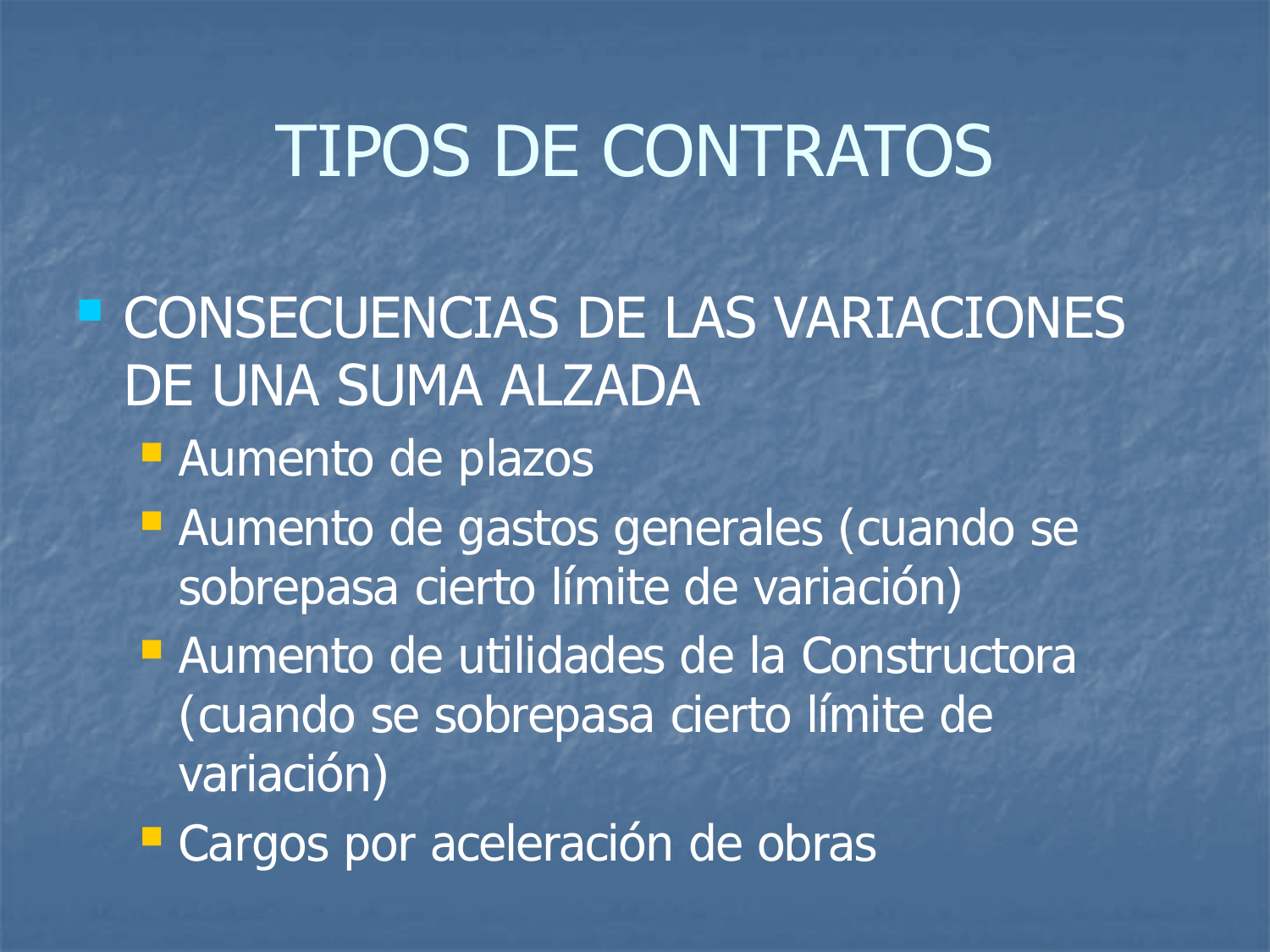

# TIPOS DE CONTRATOS
CONSECUENCIAS DE LAS VARIACIONES DE UNA SUMA ALZADA
Aumento de plazos
Aumento de gastos generales (cuando se sobrepasa cierto límite de variación)
Aumento de utilidades de la Constructora (cuando se sobrepasa cierto límite de variación)
Cargos por aceleración de obras